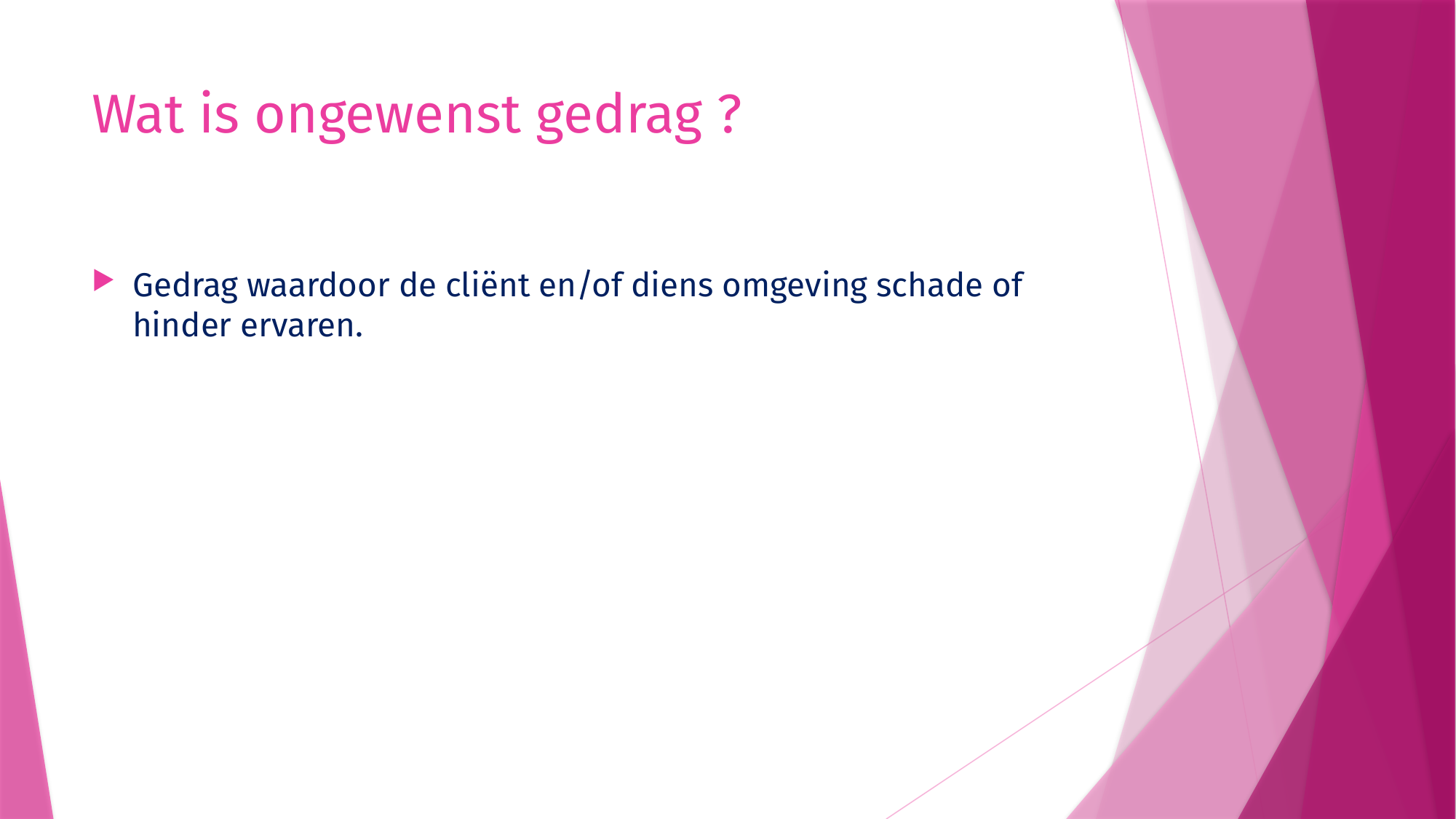

# Wat is ongewenst gedrag ?
Gedrag waardoor de cliënt en/of diens omgeving schade of hinder ervaren.